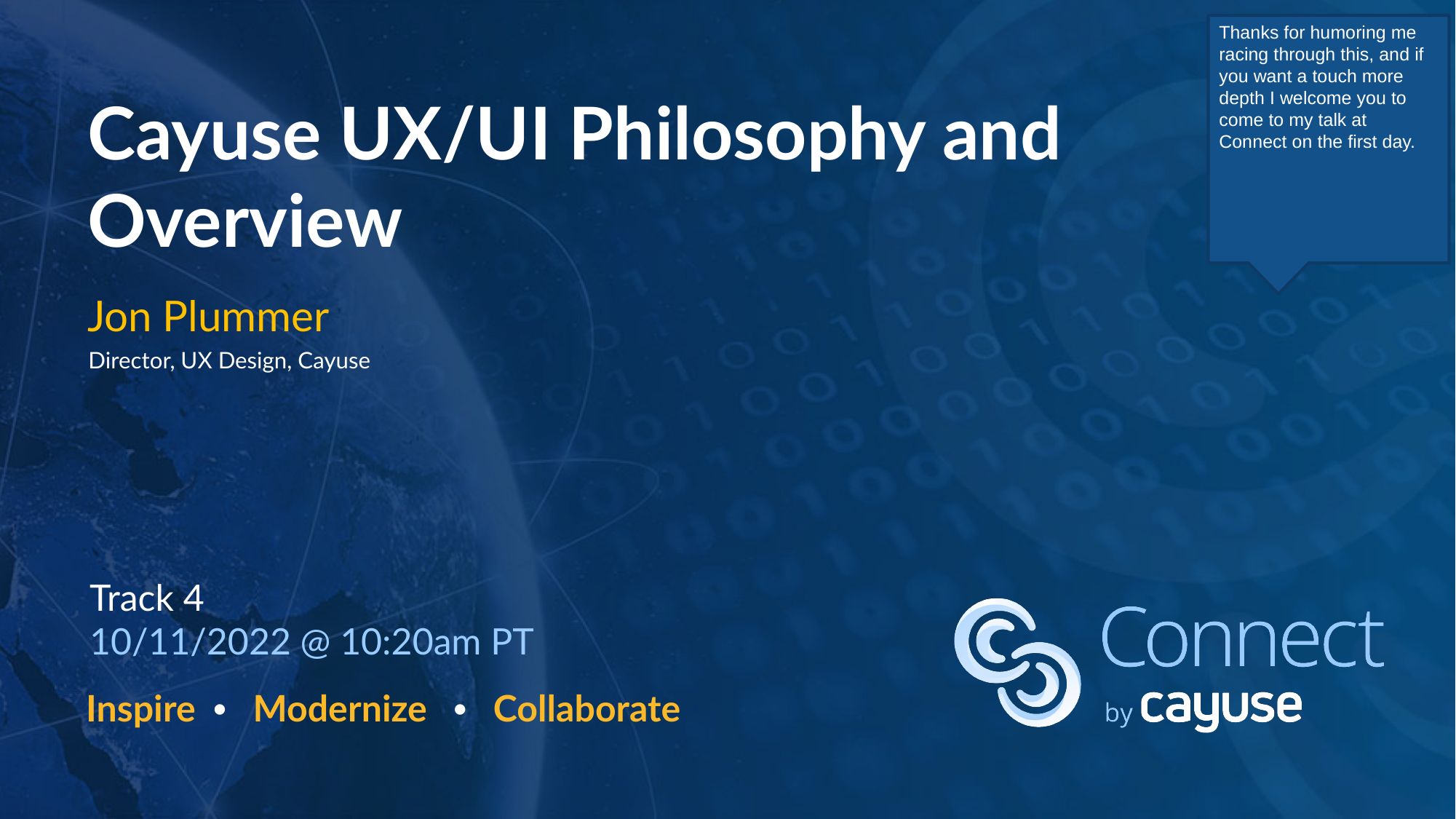

Cayuse UX/UI Philosophy and Overview
Jon Plummer
Director, UX Design, Cayuse

Thanks for humoring me racing through this, and if you want a touch more depth I welcome you to come to my talk at Connect on the first day.
Track 4
10/11/2022 @ 10:20am PT